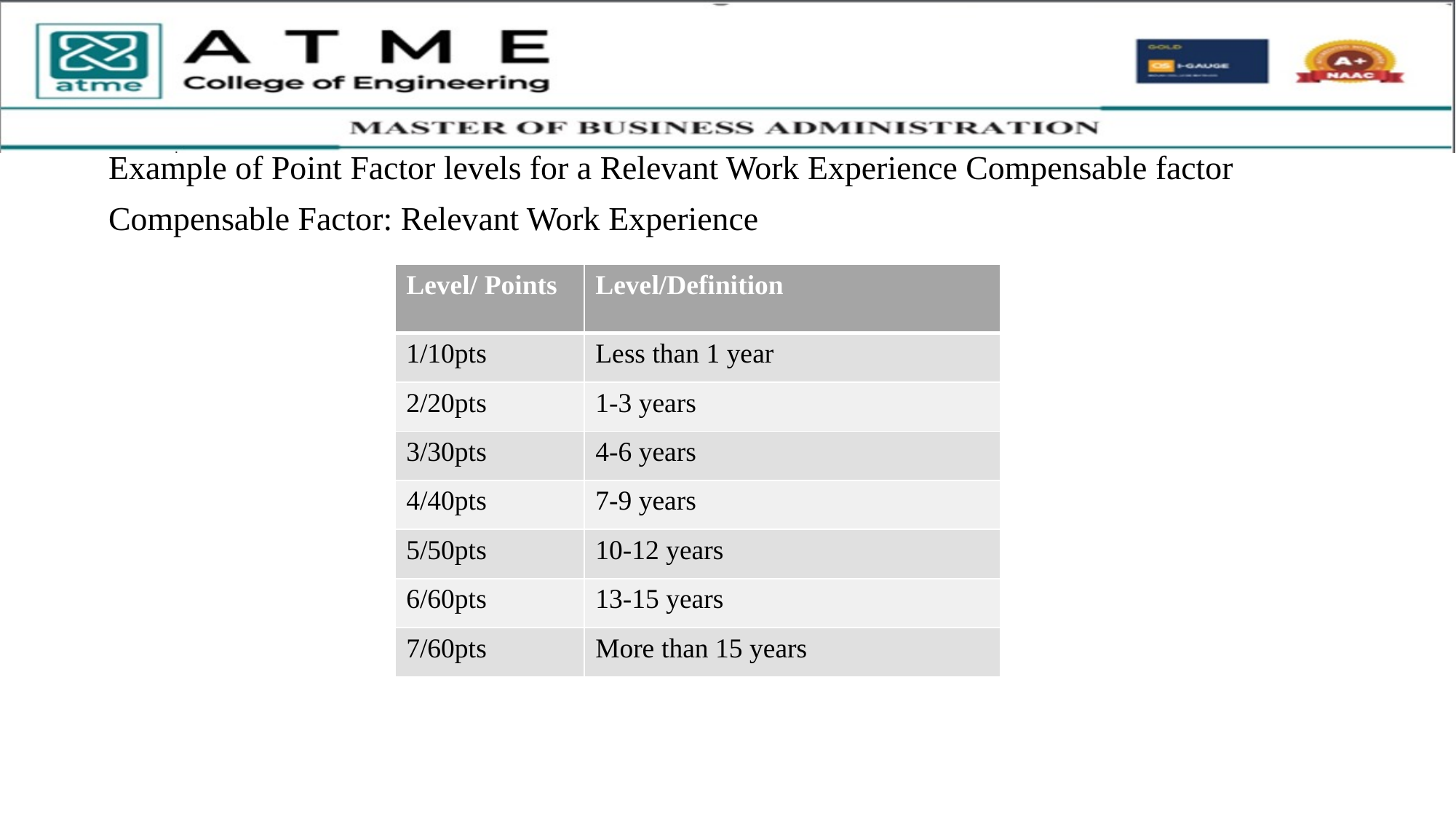

Example of Point Factor levels for a Relevant Work Experience Compensable factor
Compensable Factor: Relevant Work Experience
| Level/ Points | Level/Definition |
| --- | --- |
| 1/10pts | Less than 1 year |
| 2/20pts | 1-3 years |
| 3/30pts | 4-6 years |
| 4/40pts | 7-9 years |
| 5/50pts | 10-12 years |
| 6/60pts | 13-15 years |
| 7/60pts | More than 15 years |